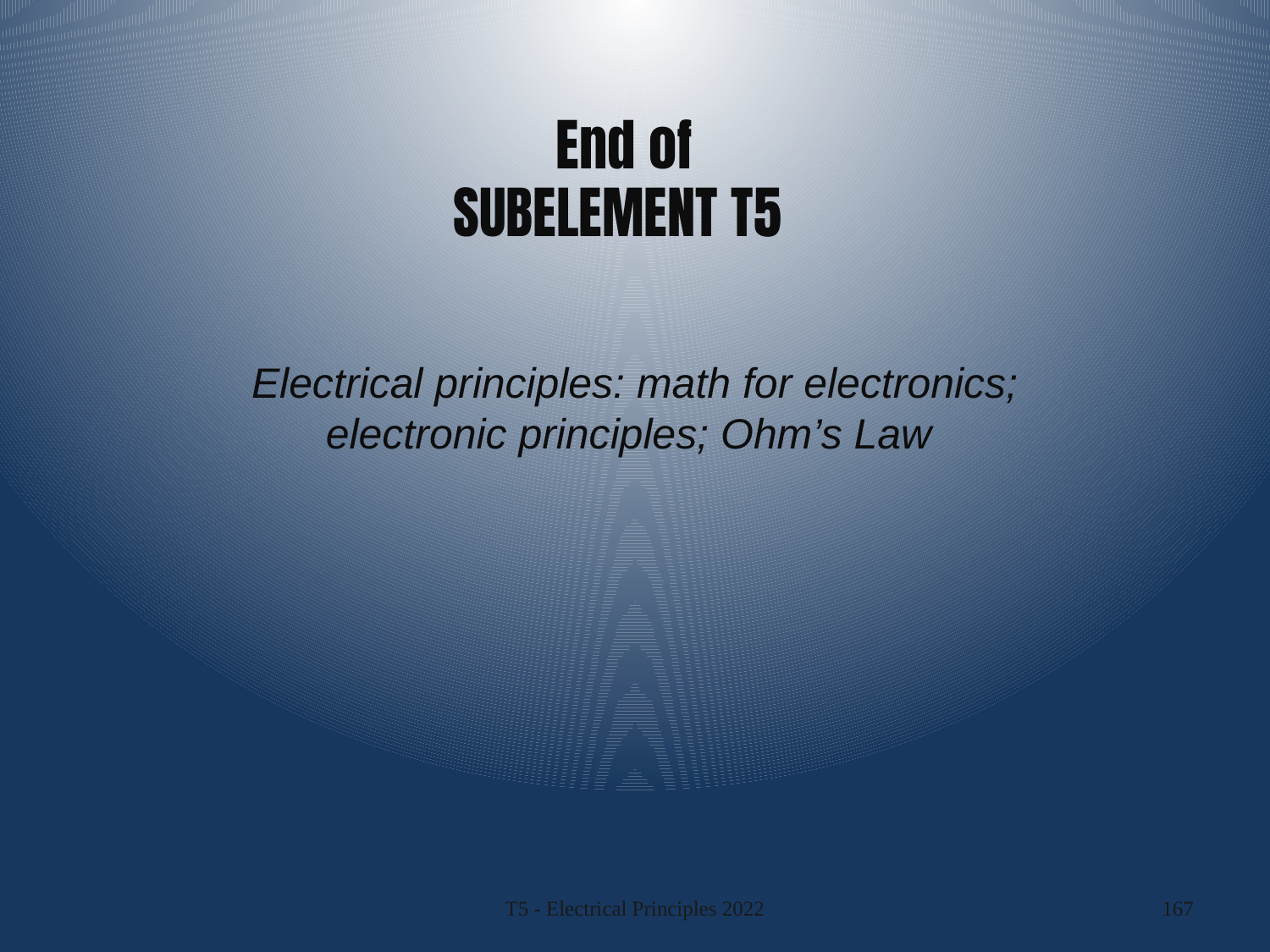

# End of SUBELEMENT T5
Electrical principles: math for electronics; electronic principles; Ohm’s Law

T5 - Electrical Principles 2022
167